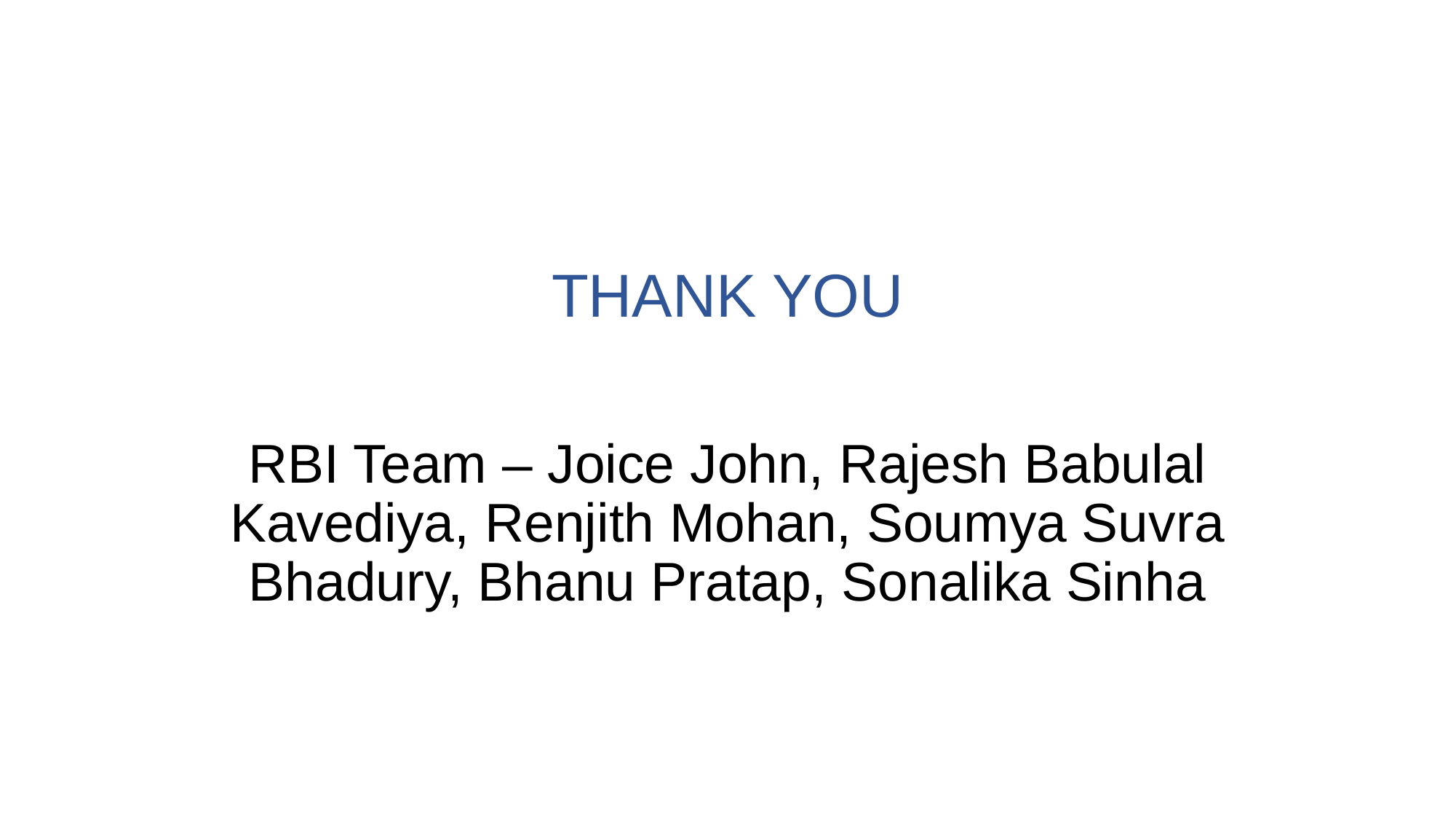

# THANK YOU
RBI Team – Joice John, Rajesh Babulal Kavediya, Renjith Mohan, Soumya Suvra Bhadury, Bhanu Pratap, Sonalika Sinha